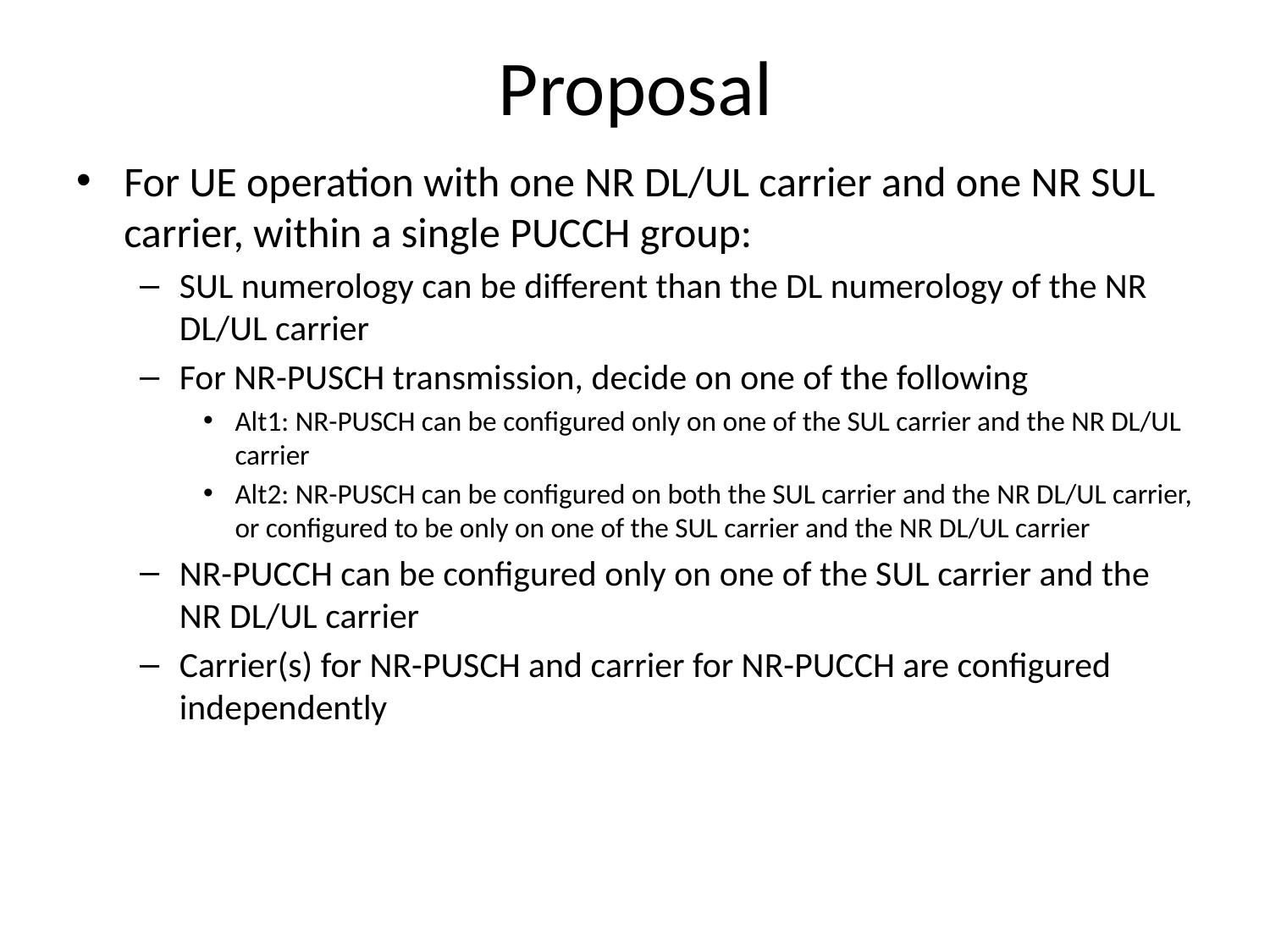

# Proposal
For UE operation with one NR DL/UL carrier and one NR SUL carrier, within a single PUCCH group:
SUL numerology can be different than the DL numerology of the NR DL/UL carrier
For NR-PUSCH transmission, decide on one of the following
Alt1: NR-PUSCH can be configured only on one of the SUL carrier and the NR DL/UL carrier
Alt2: NR-PUSCH can be configured on both the SUL carrier and the NR DL/UL carrier, or configured to be only on one of the SUL carrier and the NR DL/UL carrier
NR-PUCCH can be configured only on one of the SUL carrier and the NR DL/UL carrier
Carrier(s) for NR-PUSCH and carrier for NR-PUCCH are configured independently